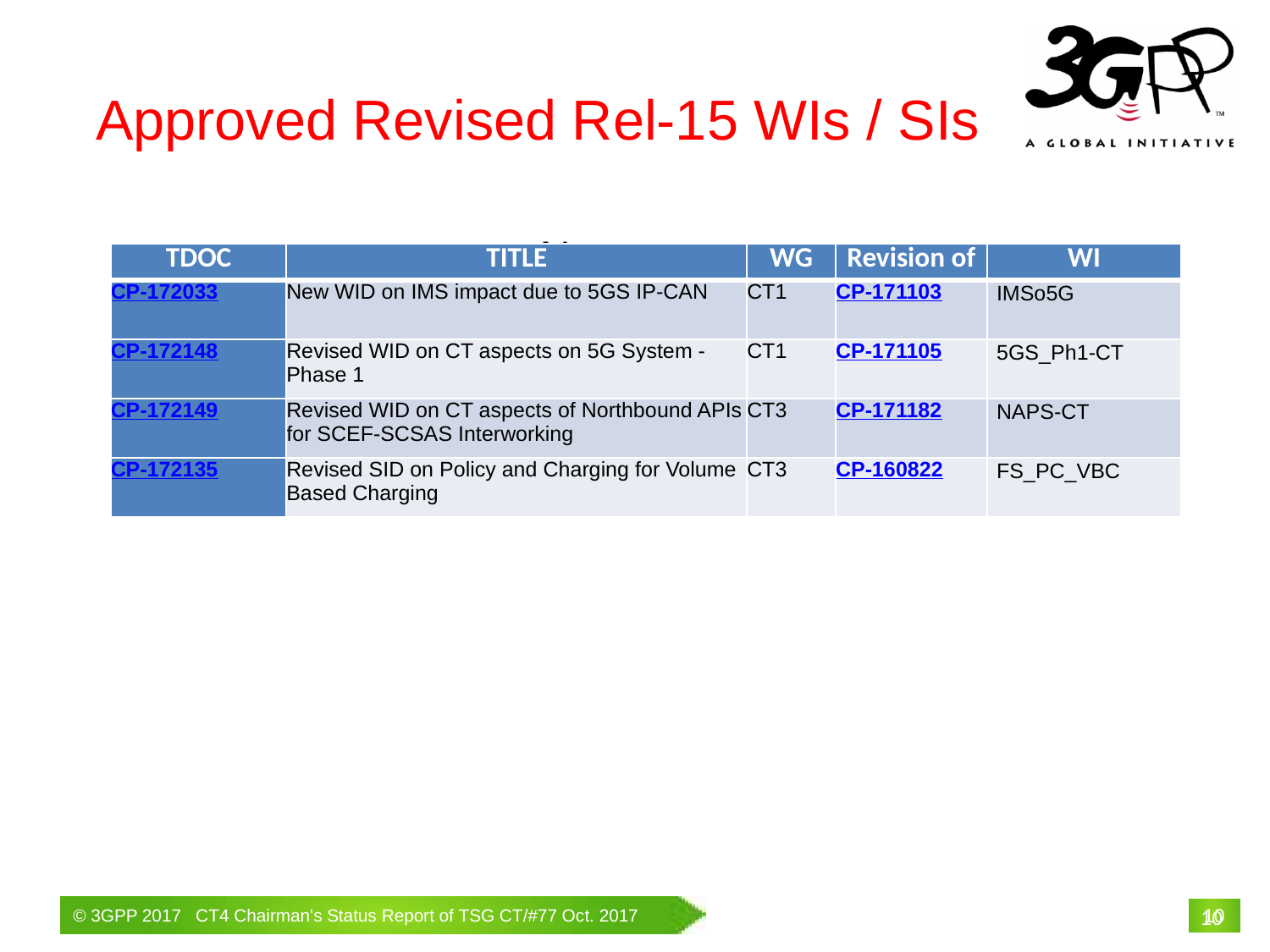

Approved Revised Rel-15 WIs / SIs

None
| TDOC | TITLE | WG | Revision of | WI |
| --- | --- | --- | --- | --- |
| CP-172033 | New WID on IMS impact due to 5GS IP-CAN | CT1 | CP-171103 | IMSo5G |
| CP-172148 | Revised WID on CT aspects on 5G System - Phase 1 | CT1 | CP-171105 | 5GS\_Ph1-CT |
| CP-172149 | Revised WID on CT aspects of Northbound APIs for SCEF-SCSAS Interworking | CT3 | CP-171182 | NAPS-CT |
| CP-172135 | Revised SID on Policy and Charging for Volume Based Charging | CT3 | CP-160822 | FS\_PC\_VBC |

# 10